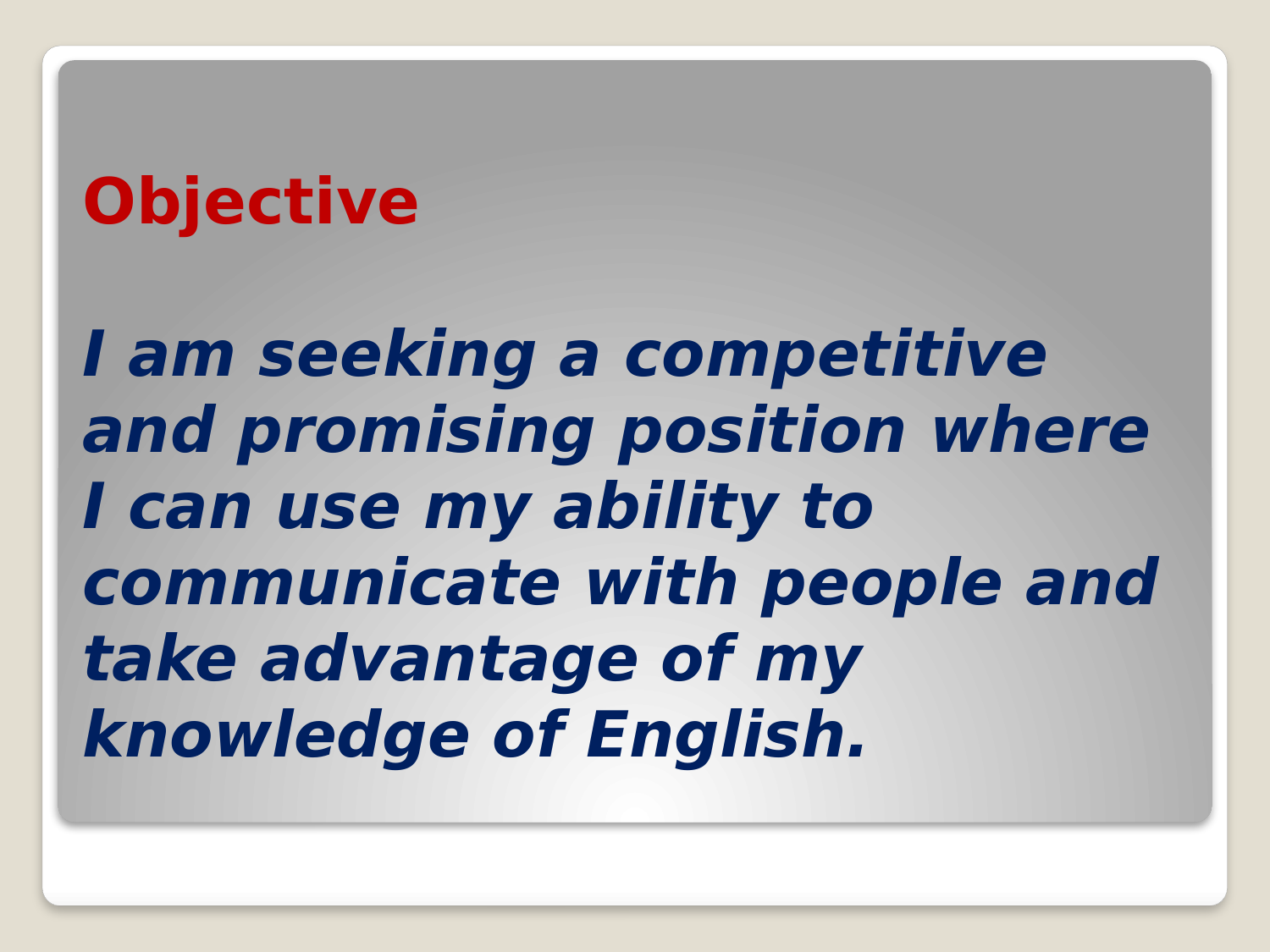

# Objective I am seeking a competitive and promising position where I can use my ability to communicate with people and take advantage of my knowledge of English.